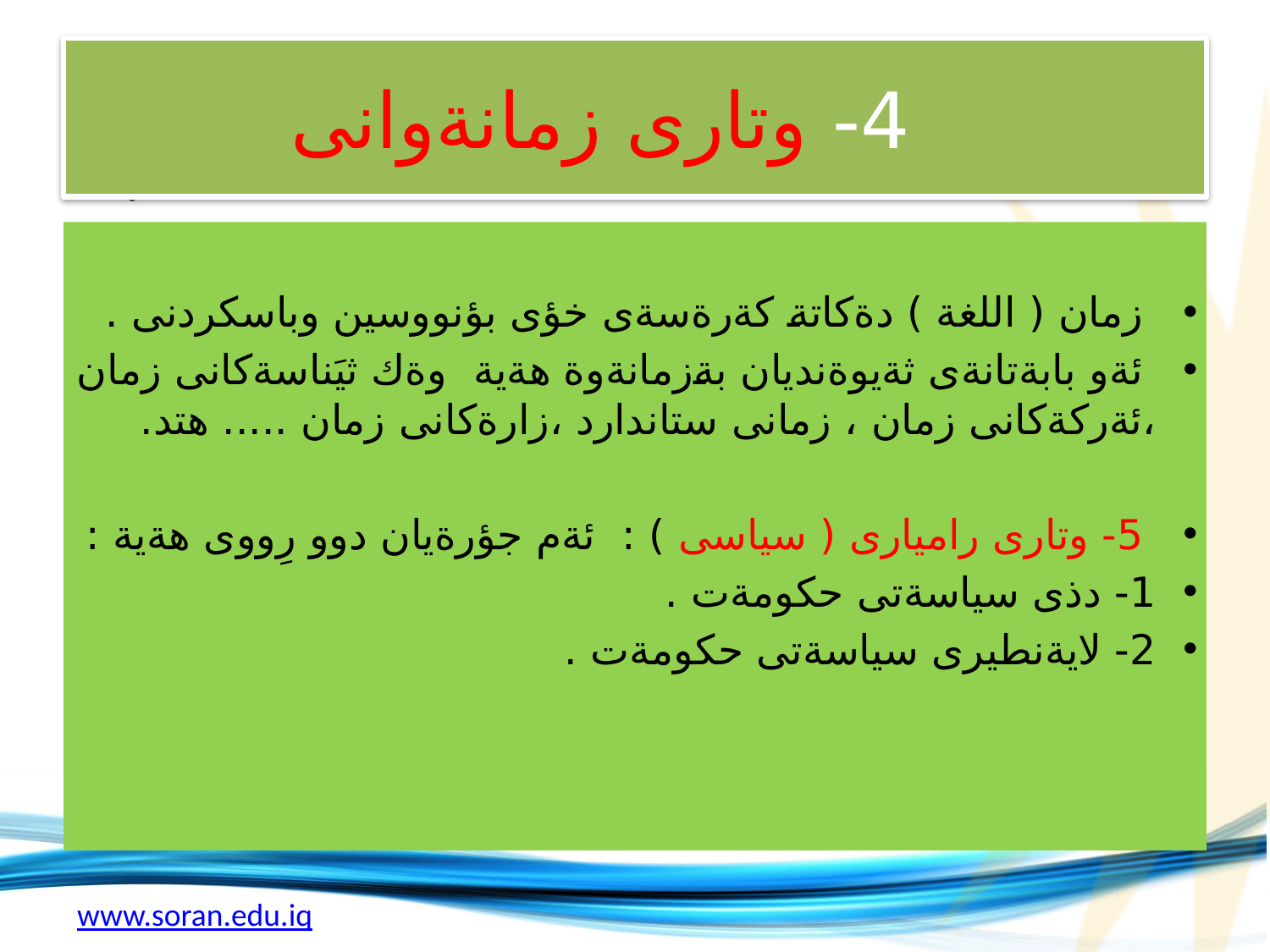

# 4- وتارى زمانةوانى

 زمان ( اللغة ) دةكاتة كةرةسةى خؤى بؤنووسين وباسكردنى .
 ئةو بابةتانةى ثةيوةنديان بةزمانةوة هةية  وةك ثيَناسةكانى زمان ،ئةركةكانى زمان ، زمانى ستاندارد ،زارةكانى زمان ..... هتد.

 5- وتارى راميارى ( سياسى ) :  ئةم جؤرةيان دوو رِووى هةية :
1- دذى سياسةتى حكومةت .
2- لايةنطيرى سياسةتى حكومةت .